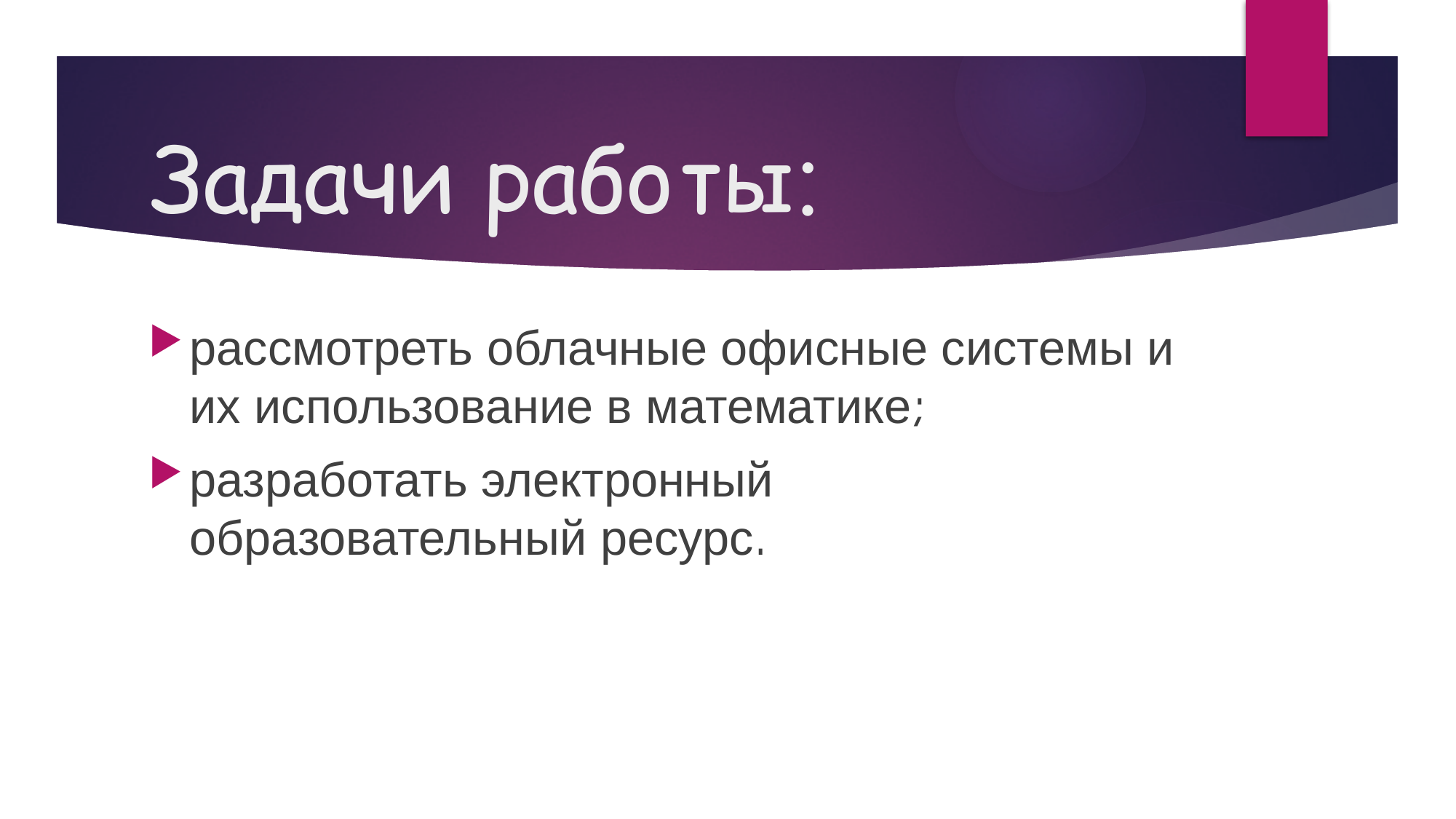

# Задачи работы:
рассмотреть облачные офисные системы и их использование в математике;
разработать электронный образовательный ресурс.